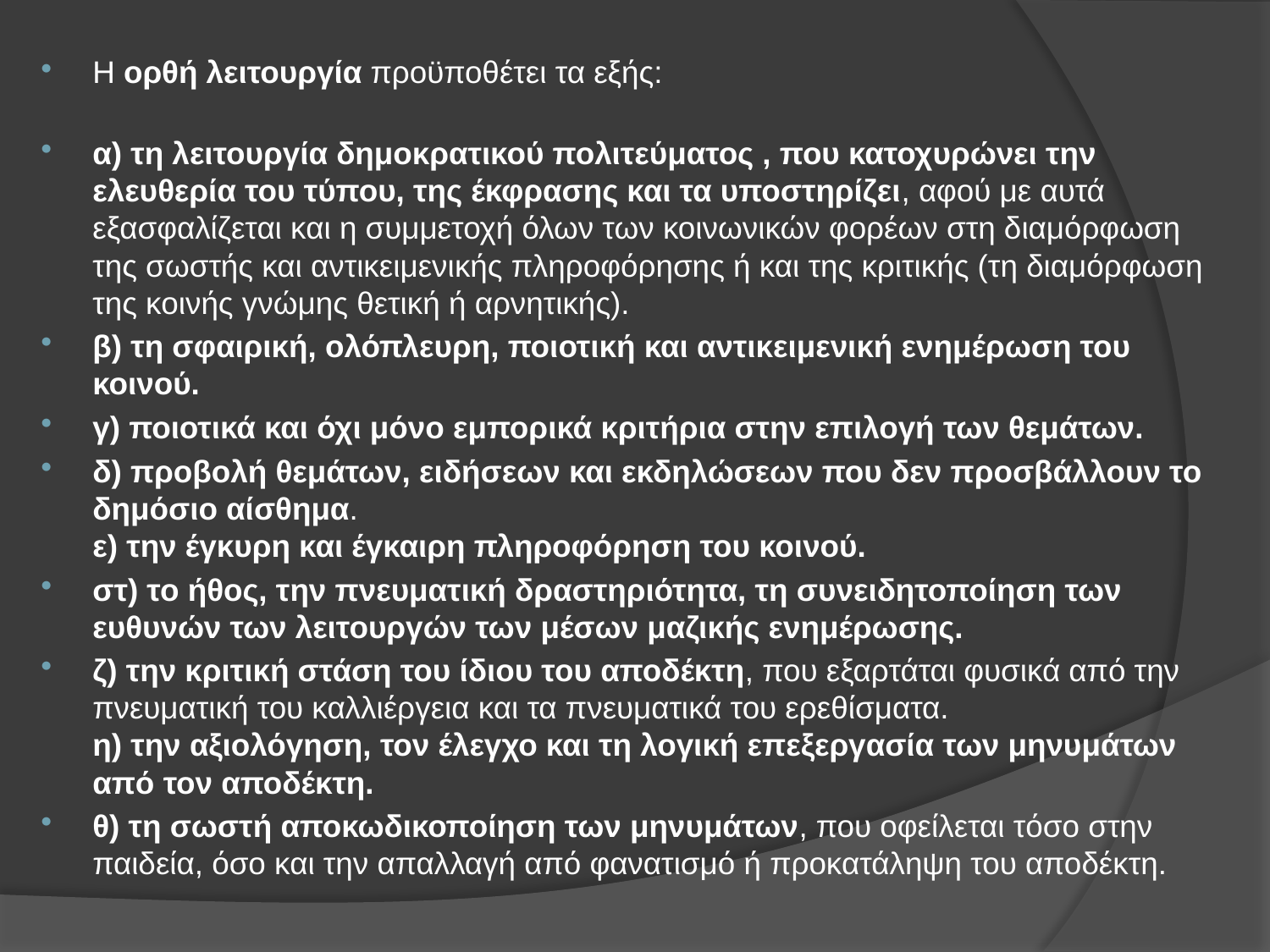

Η ορθή λειτουργία προϋποθέτει τα εξής:
α) τη λειτουργία δημοκρατικού πολιτεύματος , που κατοχυρώνει την ελευθερία του τύπου, της έκφρασης και τα υποστηρίζει, αφού με αυτά εξασφαλίζεται και η συμμετοχή όλων των κοινωνικών φορέων στη διαμόρφωση της σωστής και αντικειμενικής πληροφόρησης ή και της κριτικής (τη διαμόρφωση της κοινής γνώμης θετική ή αρνητικής).
β) τη σφαιρική, ολόπλευρη, ποιοτική και αντικειμενική ενημέρωση του κοινού.
γ) ποιοτικά και όχι μόνο εμπορικά κριτήρια στην επιλογή των θεμάτων.
δ) προβολή θεμάτων, ειδήσεων και εκδηλώσεων που δεν προσβάλλουν το δημόσιο αίσθημα.
ε) την έγκυρη και έγκαιρη πληροφόρηση του κοινού.
στ) το ήθος, την πνευματική δραστηριότητα, τη συνειδητοποίηση των ευθυνών των λειτουργών των μέσων μαζικής ενημέρωσης.
ζ) την κριτική στάση του ίδιου του αποδέκτη, που εξαρτάται φυσικά από την πνευματική του καλλιέργεια και τα πνευματικά του ερεθίσματα.
η) την αξιολόγηση, τον έλεγχο και τη λογική επεξεργασία των μηνυμάτων από τον αποδέκτη.
θ) τη σωστή αποκωδικοποίηση των μηνυμάτων, που οφείλεται τόσο στην παιδεία, όσο και την απαλλαγή από φανατισμό ή προκατάληψη του αποδέκτη.